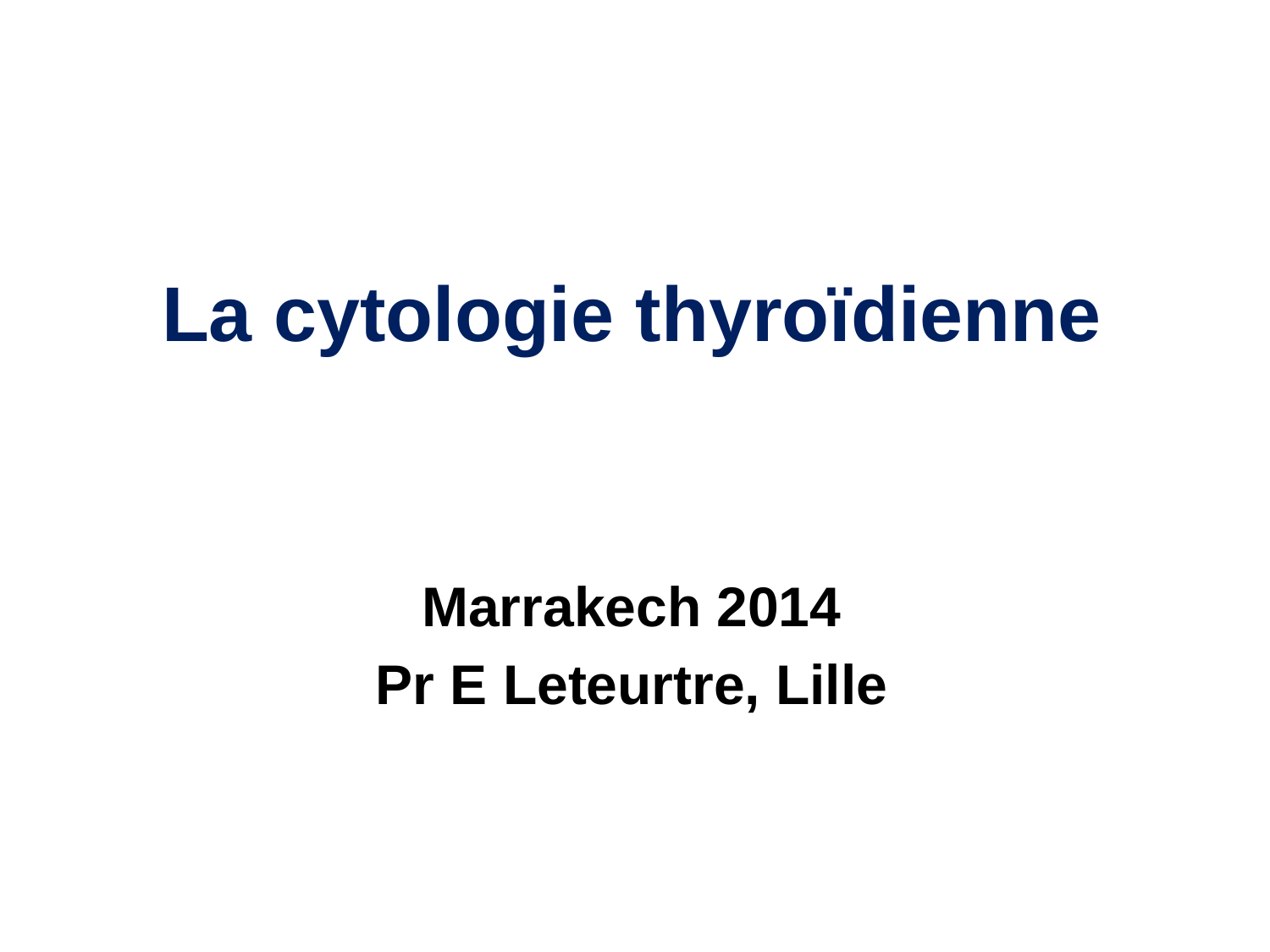

# La cytologie thyroïdienne

Marrakech 2014
Pr E Leteurtre, Lille